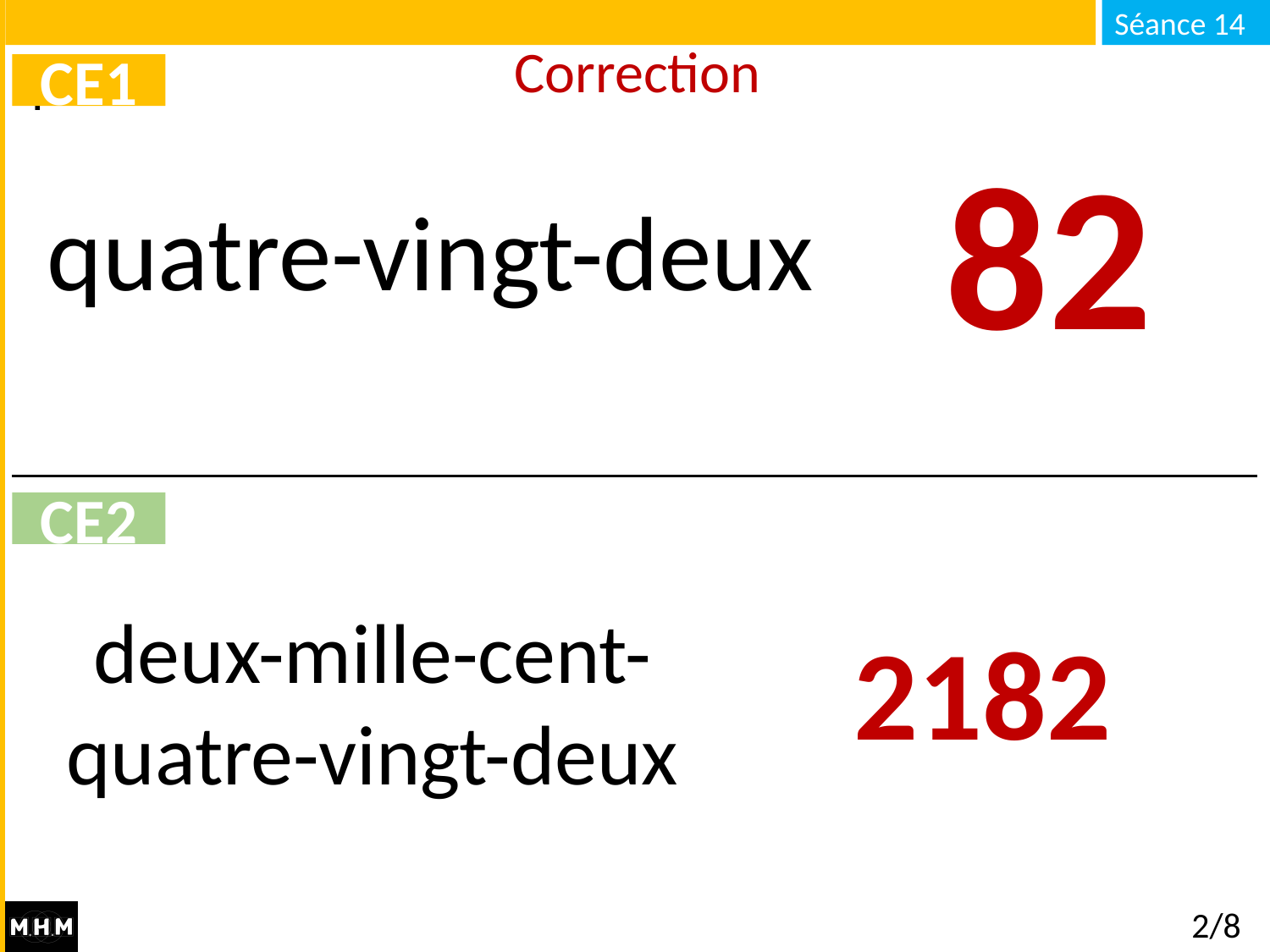

# Correction
CE1
82
quatre-vingt-deux
CE2
deux-mille-cent-
quatre-vingt-deux
2182
2/8